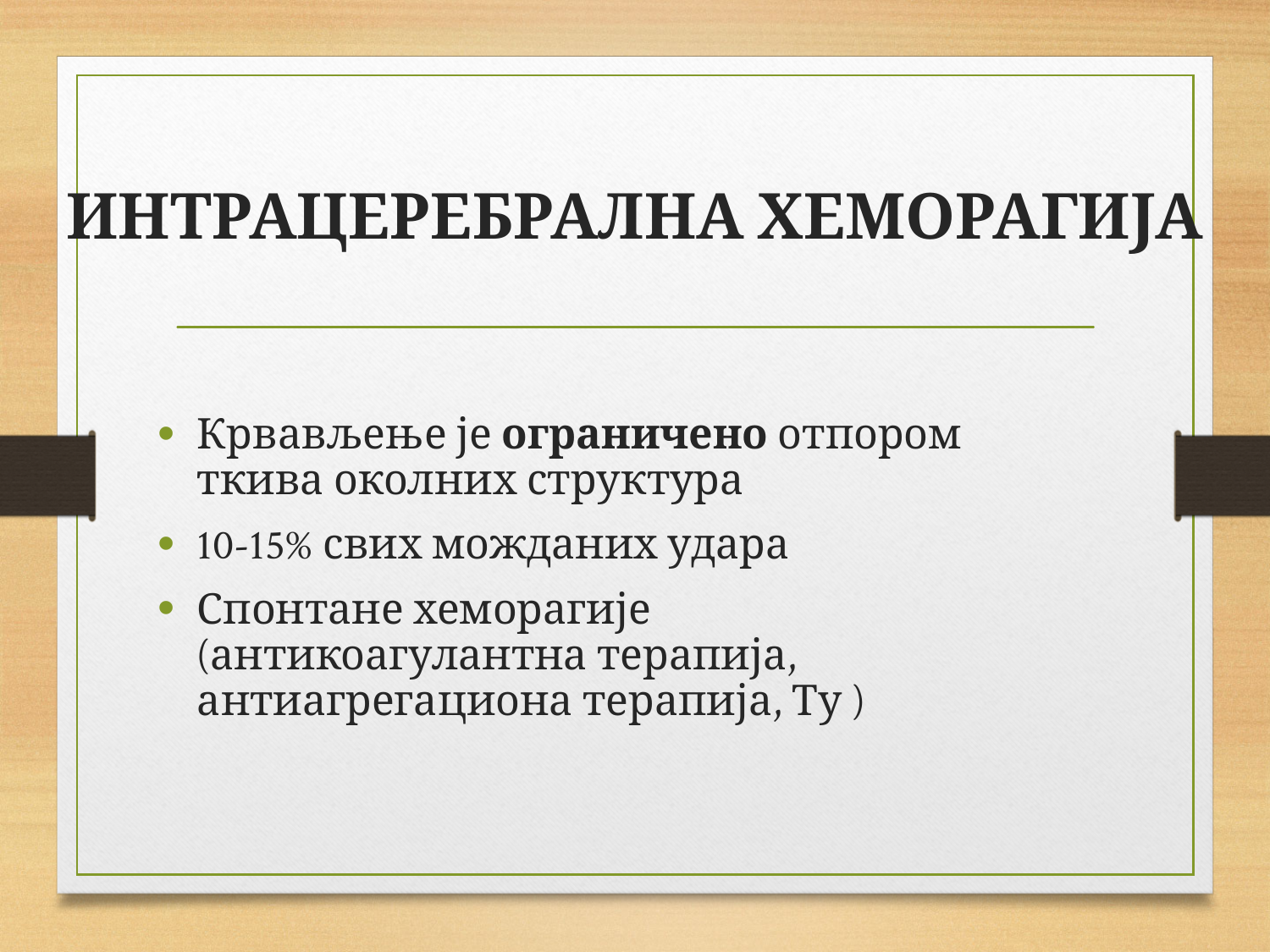

# ИНТРАЦЕРЕБРАЛНА ХЕМОРАГИЈА

Крвављење је ограничено отпором ткива околних структура
10-15% свих можданих удара
Спонтане хеморагије (антикоагулантна терапија,  антиагрегациона терапија, Ту )